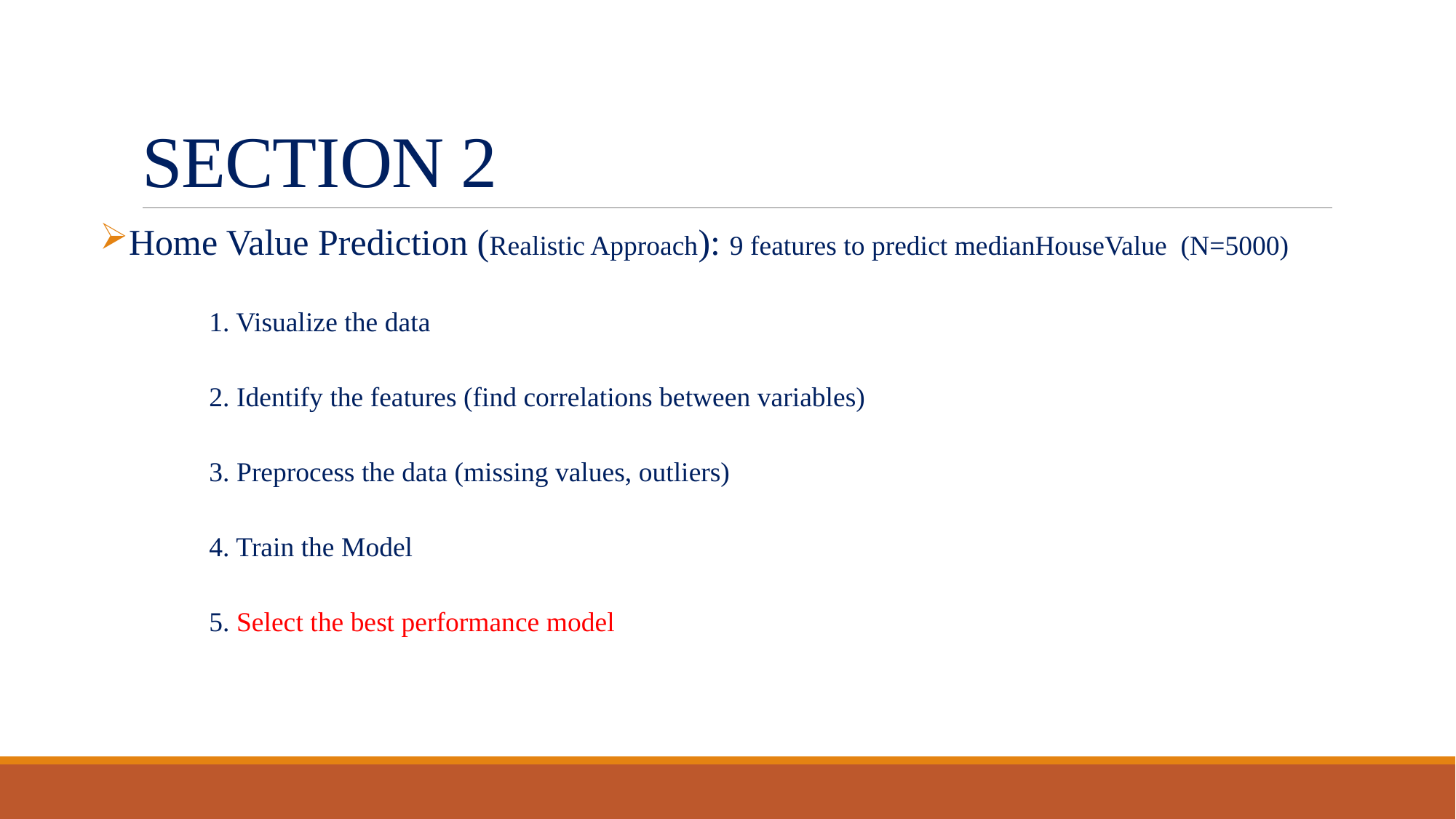

# SECTION 2
Home Value Prediction (Realistic Approach): 9 features to predict medianHouseValue  (N=5000)
 	1. Visualize the data
	2. Identify the features (find correlations between variables)
	3. Preprocess the data (missing values, outliers)
	4. Train the Model
	5. Select the best performance model